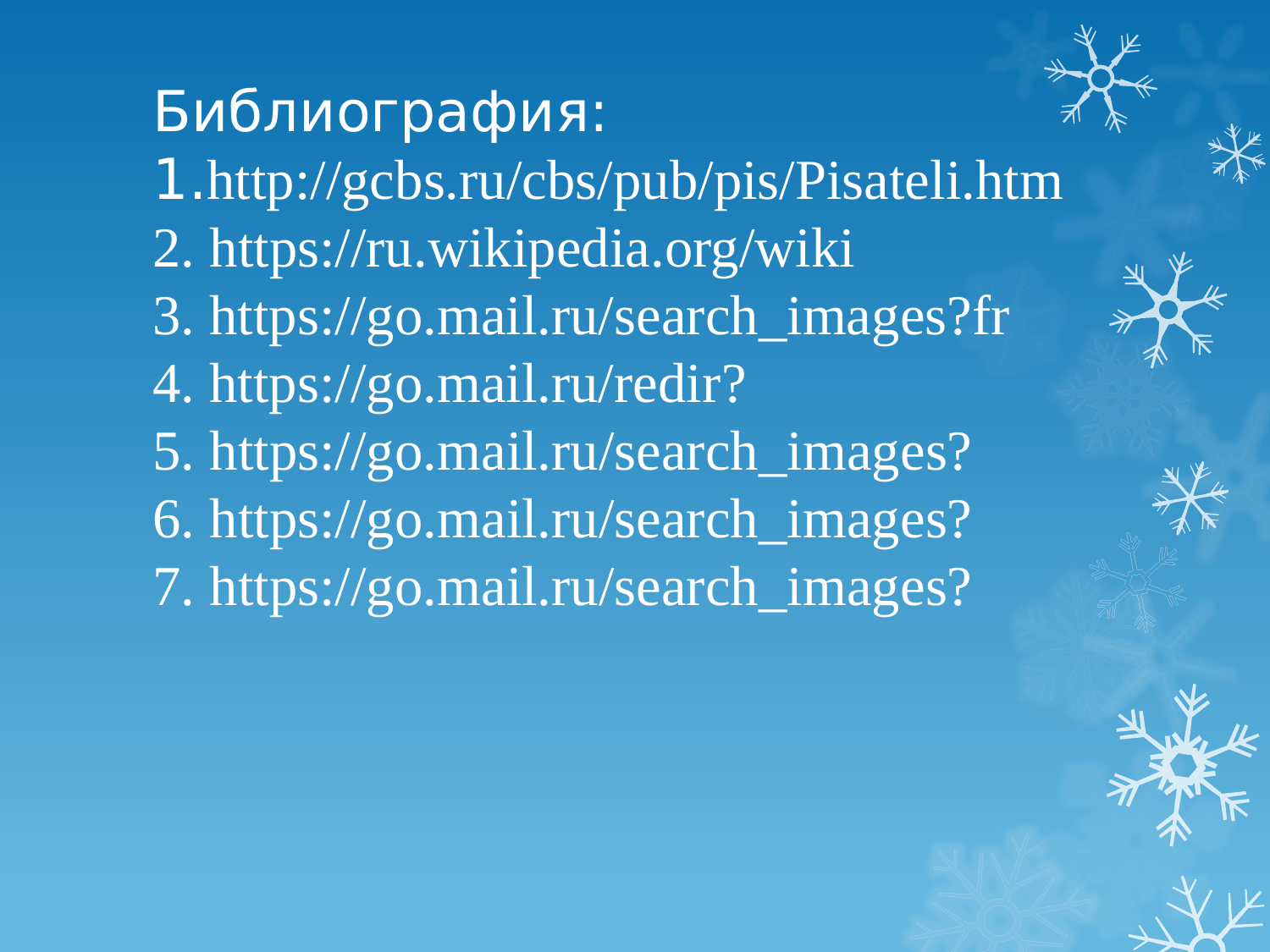

# Библиография: 1.http://gcbs.ru/cbs/pub/pis/Pisateli.htm 2. https://ru.wikipedia.org/wiki 3. https://go.mail.ru/search_images?fr 4. https://go.mail.ru/redir? 5. https://go.mail.ru/search_images? 6. https://go.mail.ru/search_images? 7. https://go.mail.ru/search_images?